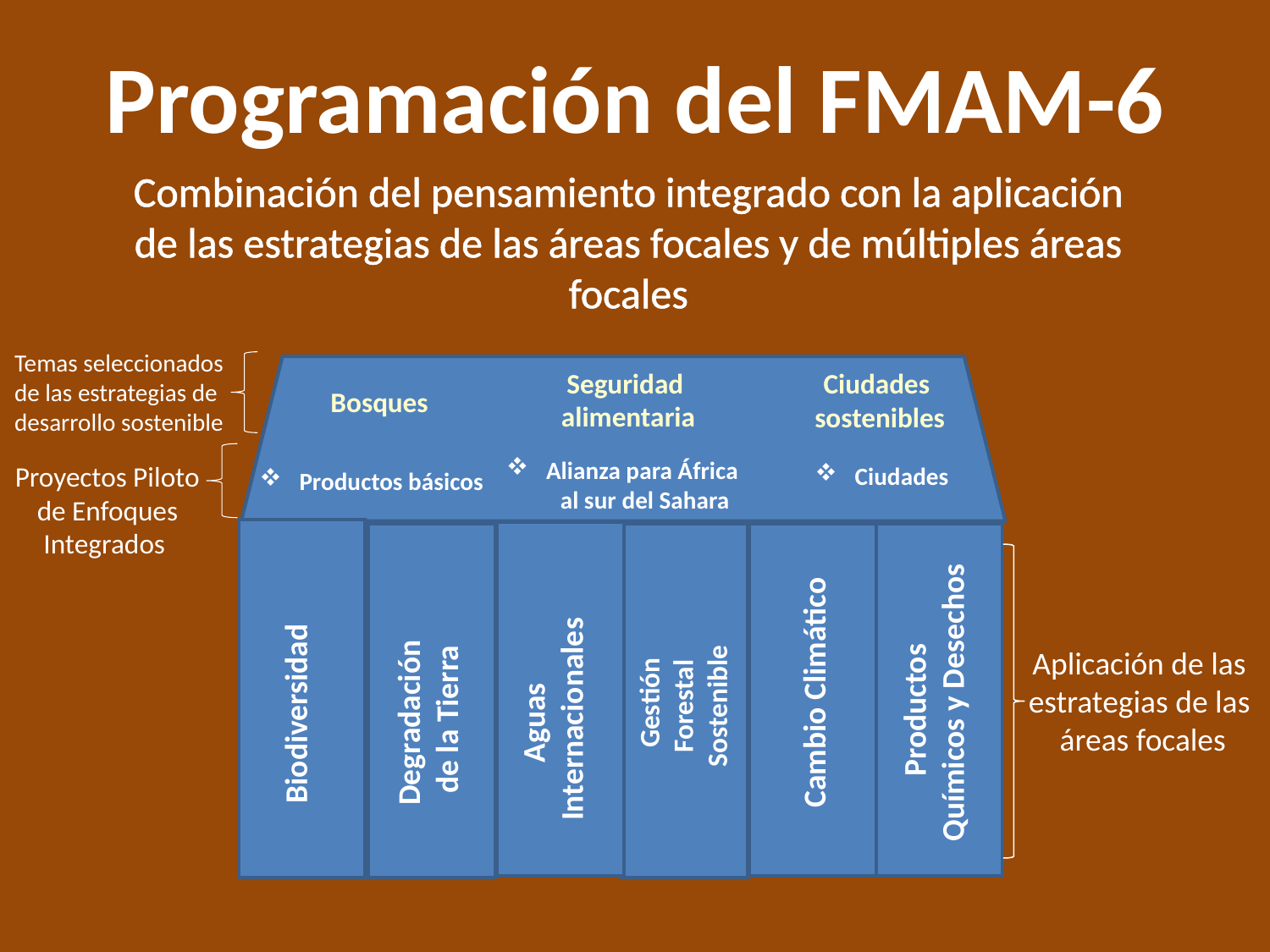

Programación del FMAM-6
Combinación del pensamiento integrado con la aplicación de las estrategias de las áreas focales y de múltiples áreas focales
Temas seleccionados de las estrategias de desarrollo sostenible

Seguridad
alimentaria
Ciudades
sostenibles
Bosques

Alianza para África
al sur del Sahara
Proyectos Piloto de Enfoques Integrados
Ciudades
Productos básicos

Productos
Químicos y Desechos
Cambio Climático
Aguas
Internacionales
Biodiversidad
Degradación
de la Tierra
Gestión
Forestal
Sostenible
Aplicación de las
estrategias de las
áreas focales